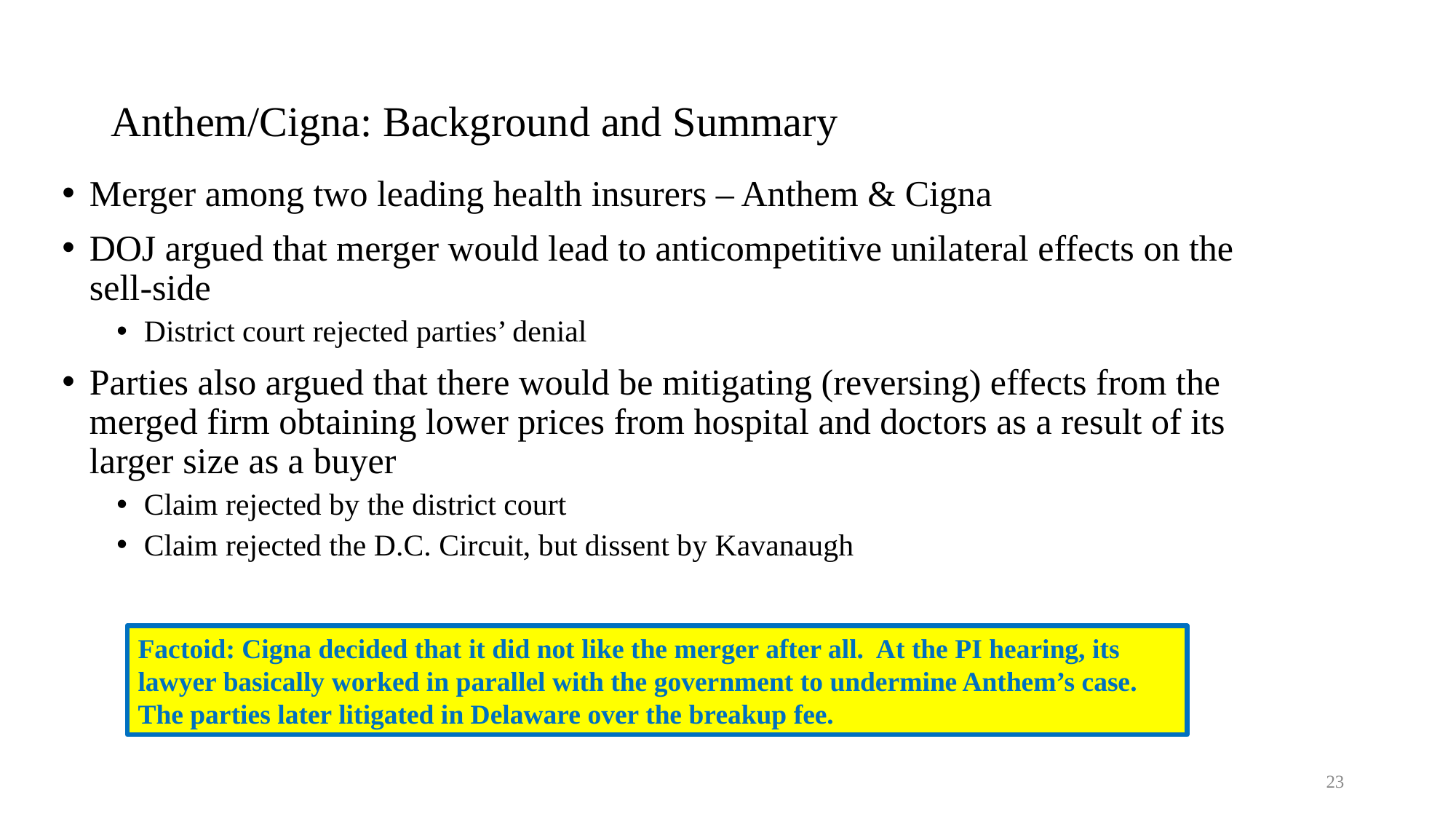

# Anthem/Cigna: Background and Summary
Merger among two leading health insurers – Anthem & Cigna
DOJ argued that merger would lead to anticompetitive unilateral effects on the sell-side
District court rejected parties’ denial
Parties also argued that there would be mitigating (reversing) effects from the merged firm obtaining lower prices from hospital and doctors as a result of its larger size as a buyer
Claim rejected by the district court
Claim rejected the D.C. Circuit, but dissent by Kavanaugh
Factoid: Cigna decided that it did not like the merger after all.  At the PI hearing, its lawyer basically worked in parallel with the government to undermine Anthem’s case.  The parties later litigated in Delaware over the breakup fee.
23